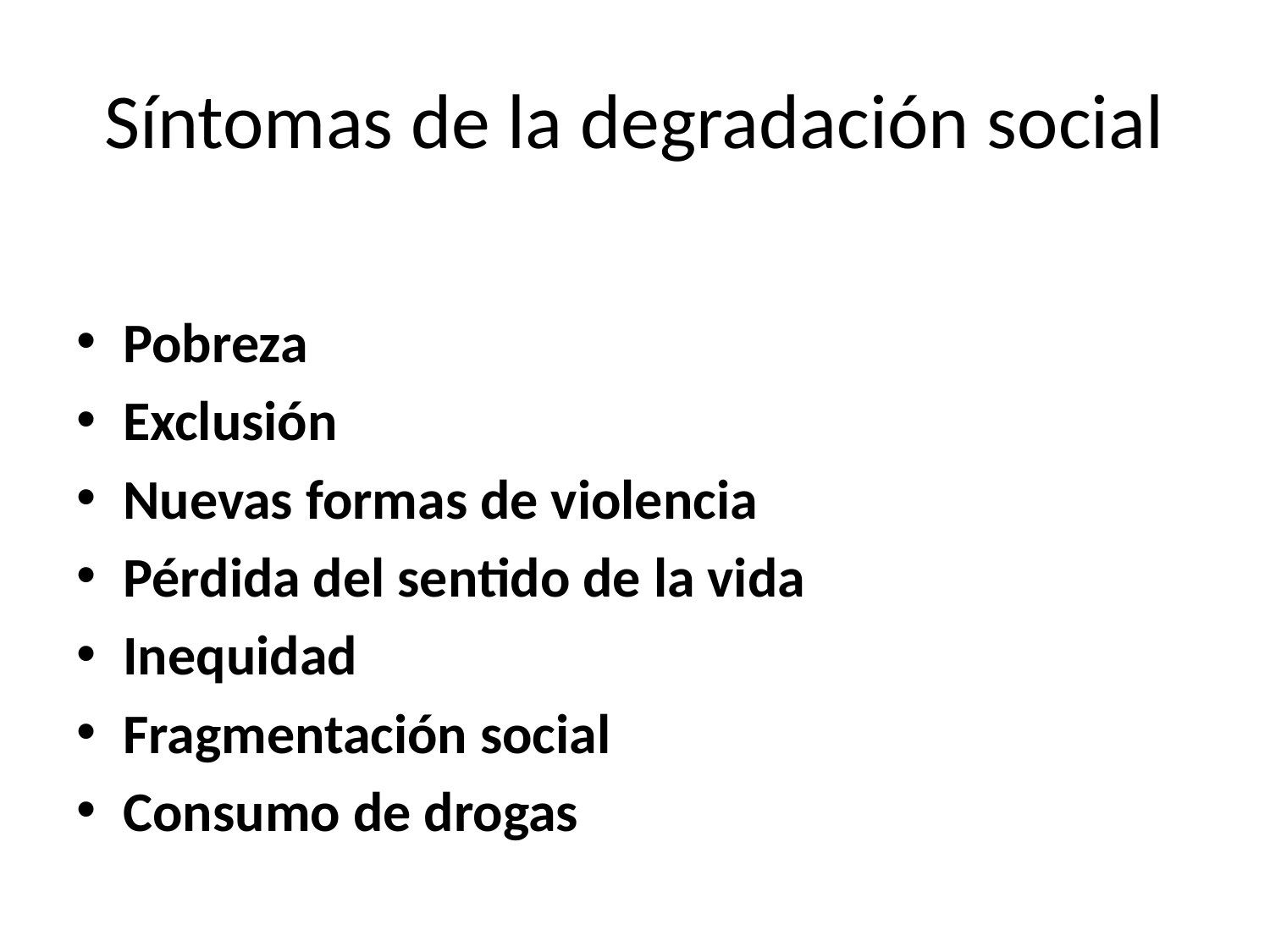

# Síntomas de la degradación social

Pobreza
Exclusión
Nuevas formas de violencia
Pérdida del sentido de la vida
Inequidad
Fragmentación social
Consumo de drogas